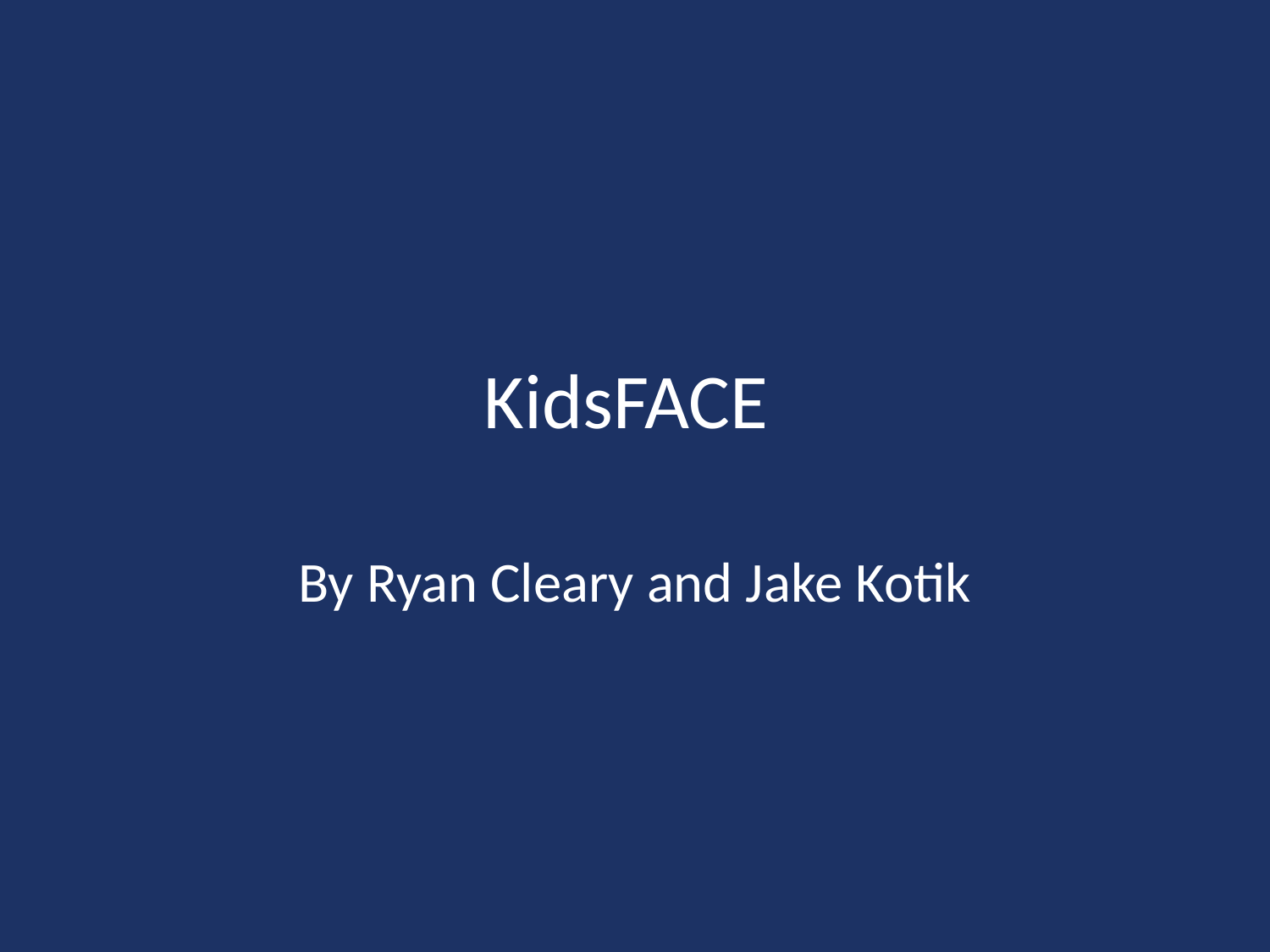

# KidsFACE
By Ryan Cleary and Jake Kotik